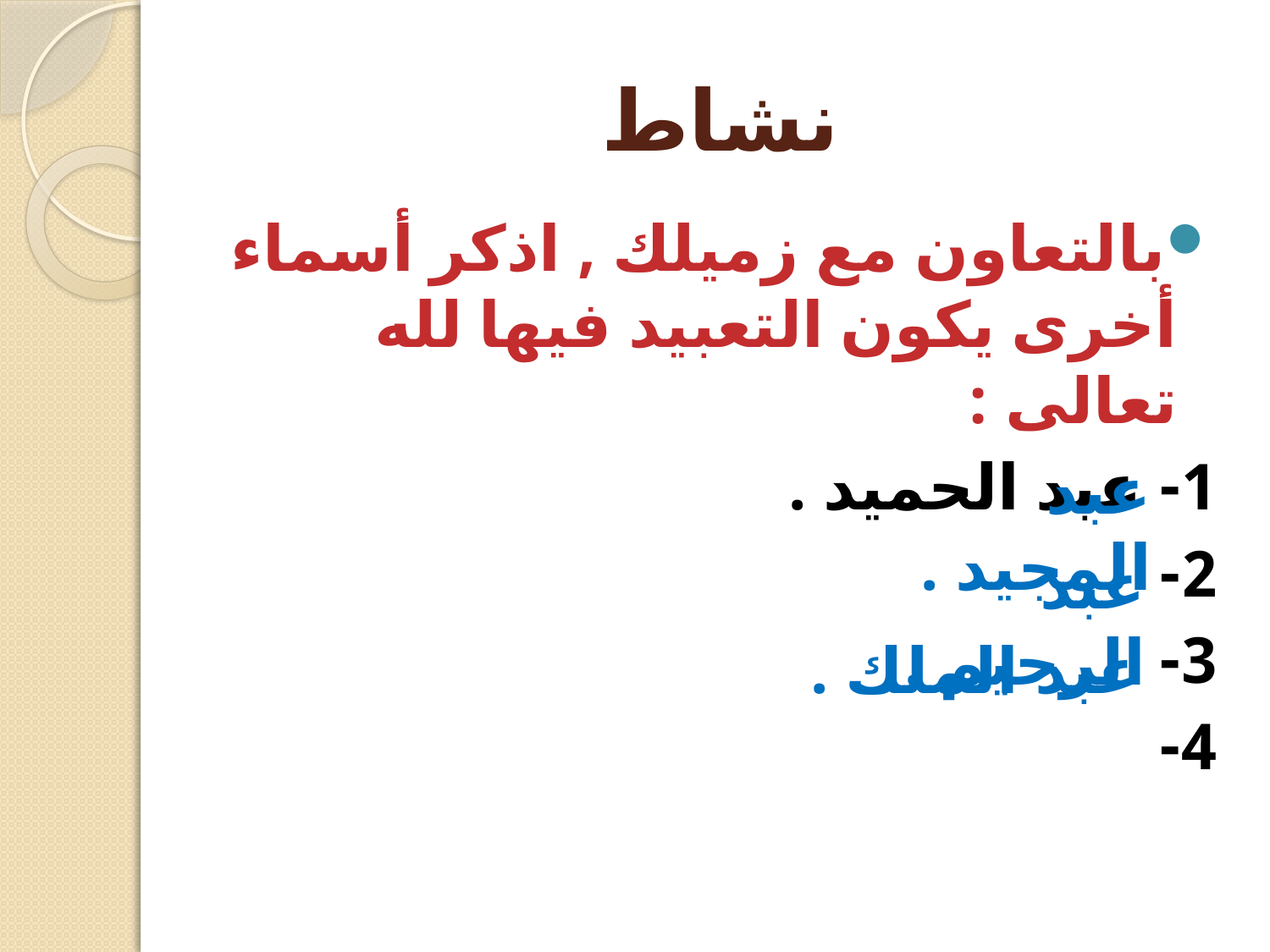

# نشاط
بالتعاون مع زميلك , اذكر أسماء أخرى يكون التعبيد فيها لله تعالى :
1- عبد الحميد .
2-
3-
4-

عبد المجيد .
عبد الرحيم .
عبد الملك .